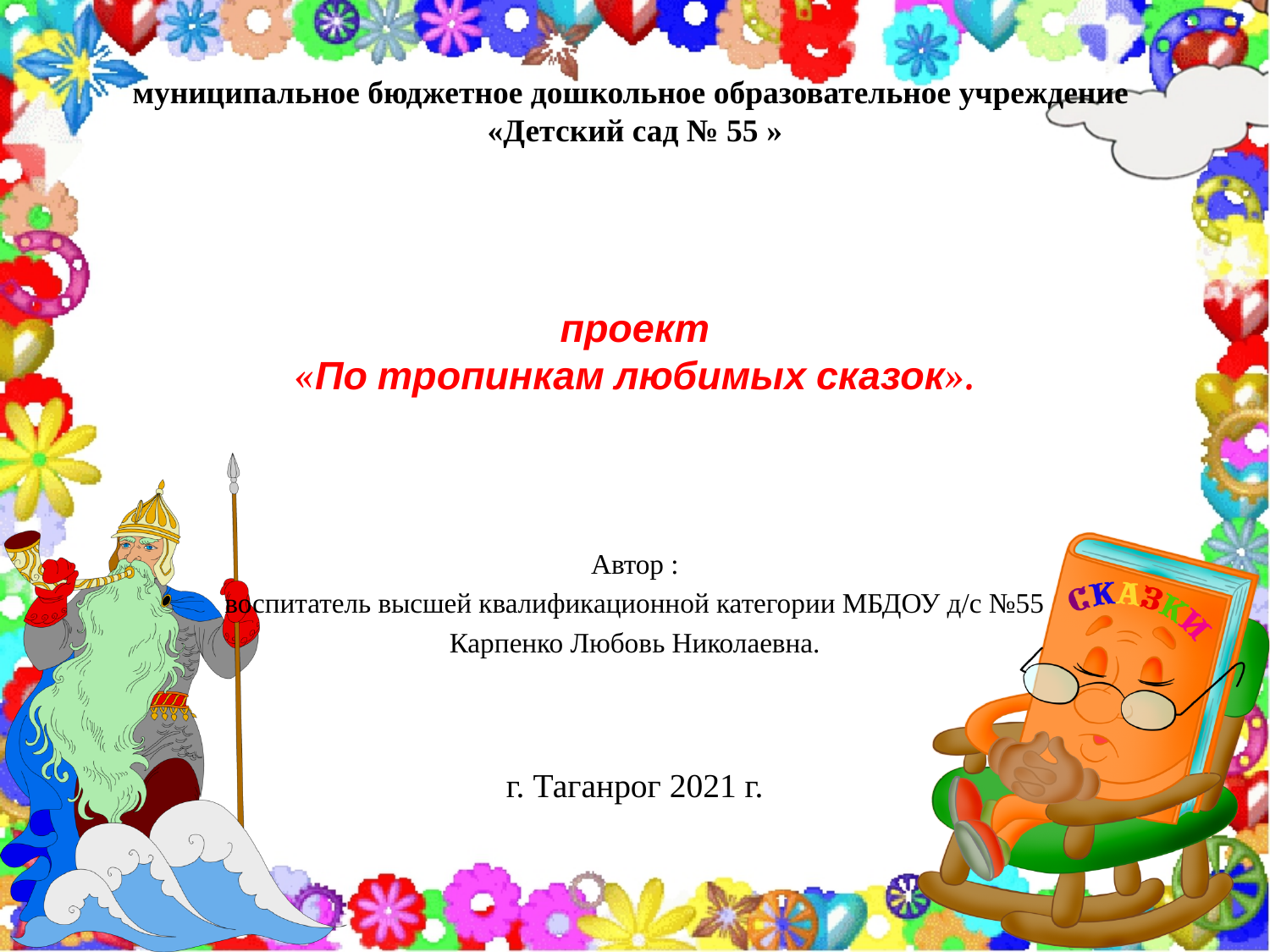

муниципальное бюджетное дошкольное образовательное учреждение
«Детский сад № 55 »
# проект «По тропинкам любимых сказок».
Автор :
воспитатель высшей квалификационной категории МБДОУ д/с №55
Карпенко Любовь Николаевна.

г. Таганрог 2021 г.